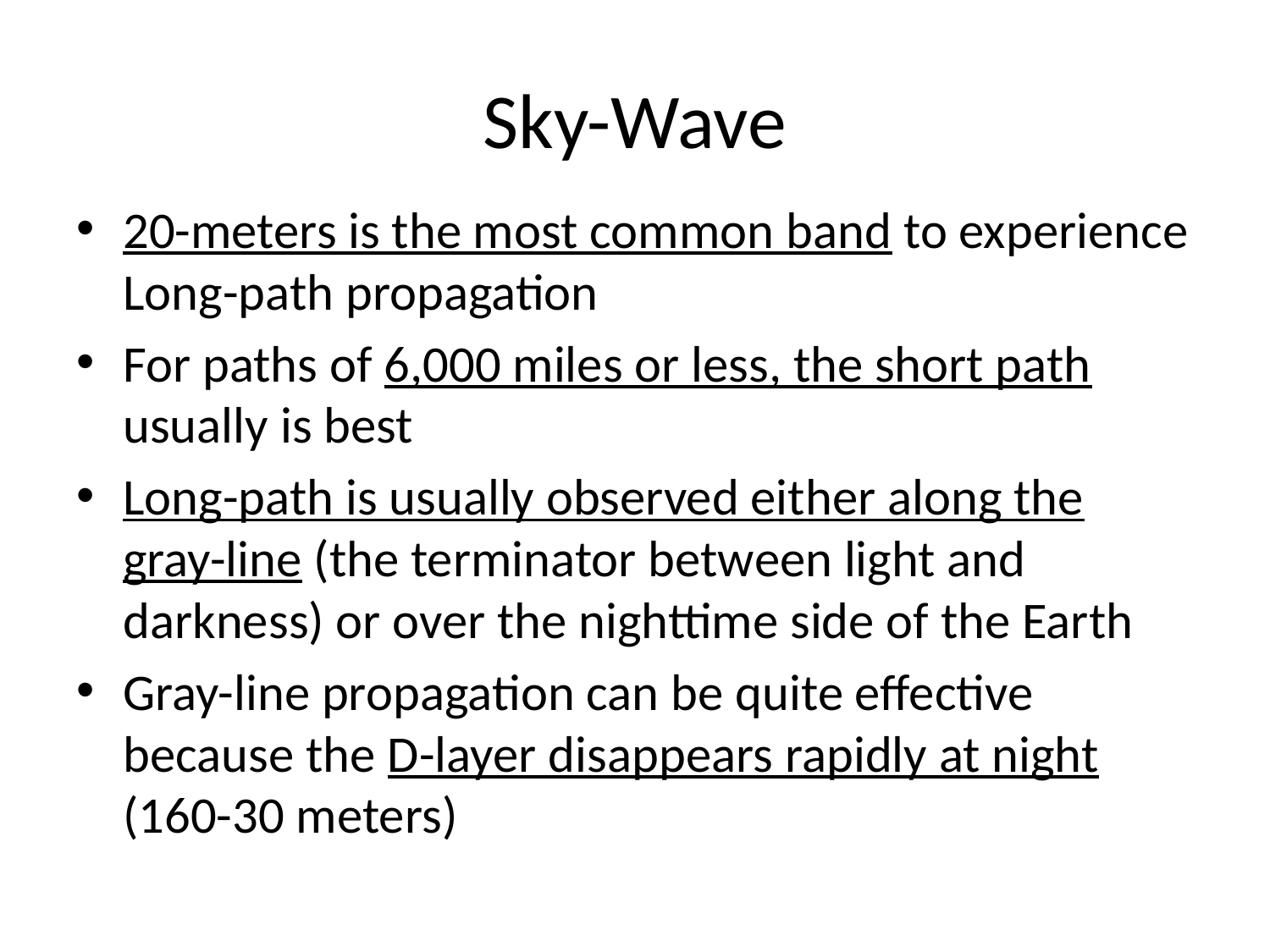

# Sky-Wave
20-meters is the most common band to experience Long-path propagation
For paths of 6,000 miles or less, the short path usually is best
Long-path is usually observed either along the gray-line (the terminator between light and darkness) or over the nighttime side of the Earth
Gray-line propagation can be quite effective because the D-layer disappears rapidly at night (160-30 meters)